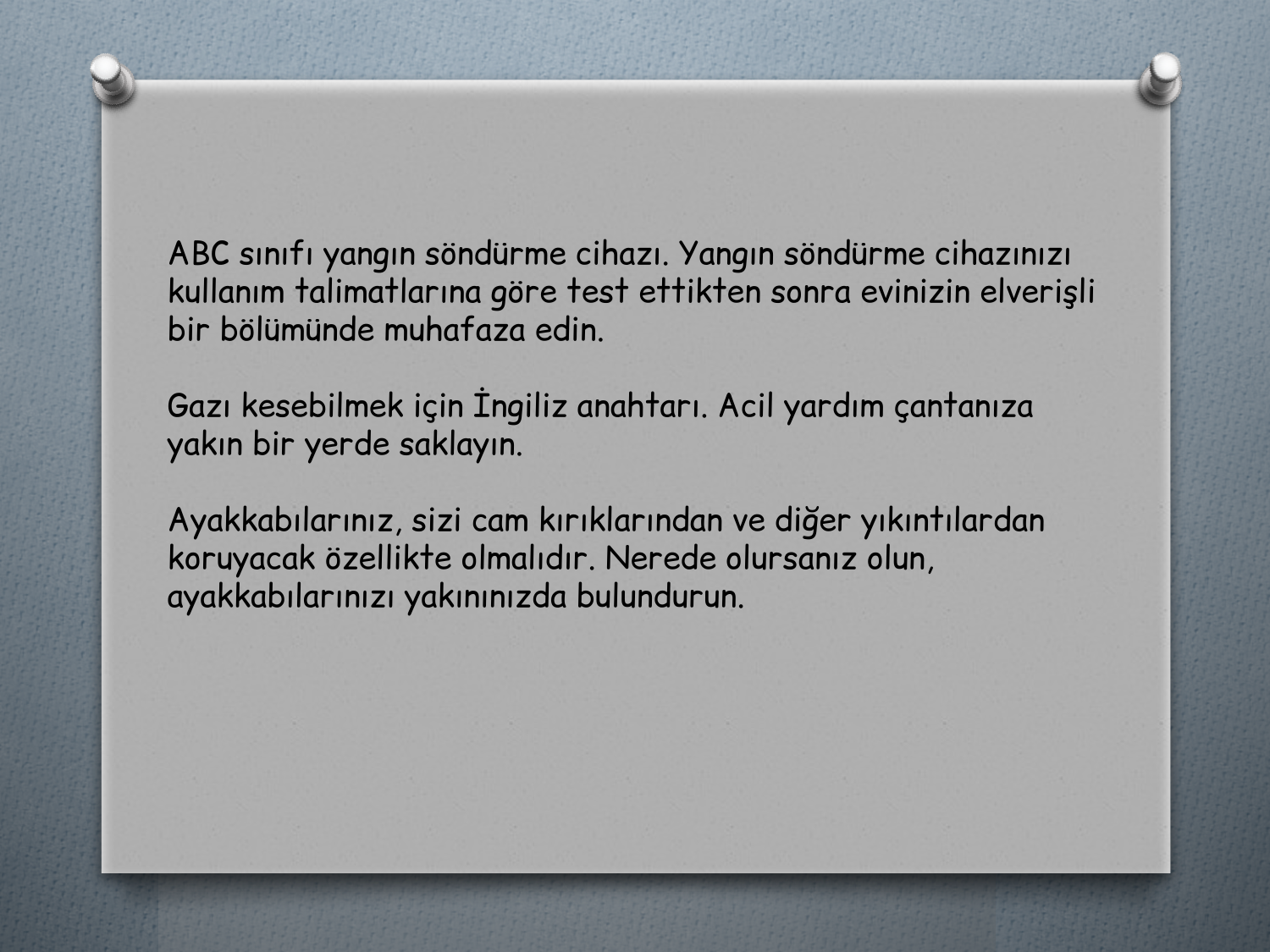

ABC sınıfı yangın söndürme cihazı. Yangın söndürme cihazınızı kullanım talimatlarına göre test ettikten sonra evinizin elverişli bir bölümünde muhafaza edin.

Gazı kesebilmek için İngiliz anahtarı. Acil yardım çantanıza yakın bir yerde saklayın.

Ayakkabılarınız, sizi cam kırıklarından ve diğer yıkıntılardan koruyacak özellikte olmalıdır. Nerede olursanız olun, ayakkabılarınızı yakınınızda bulundurun.